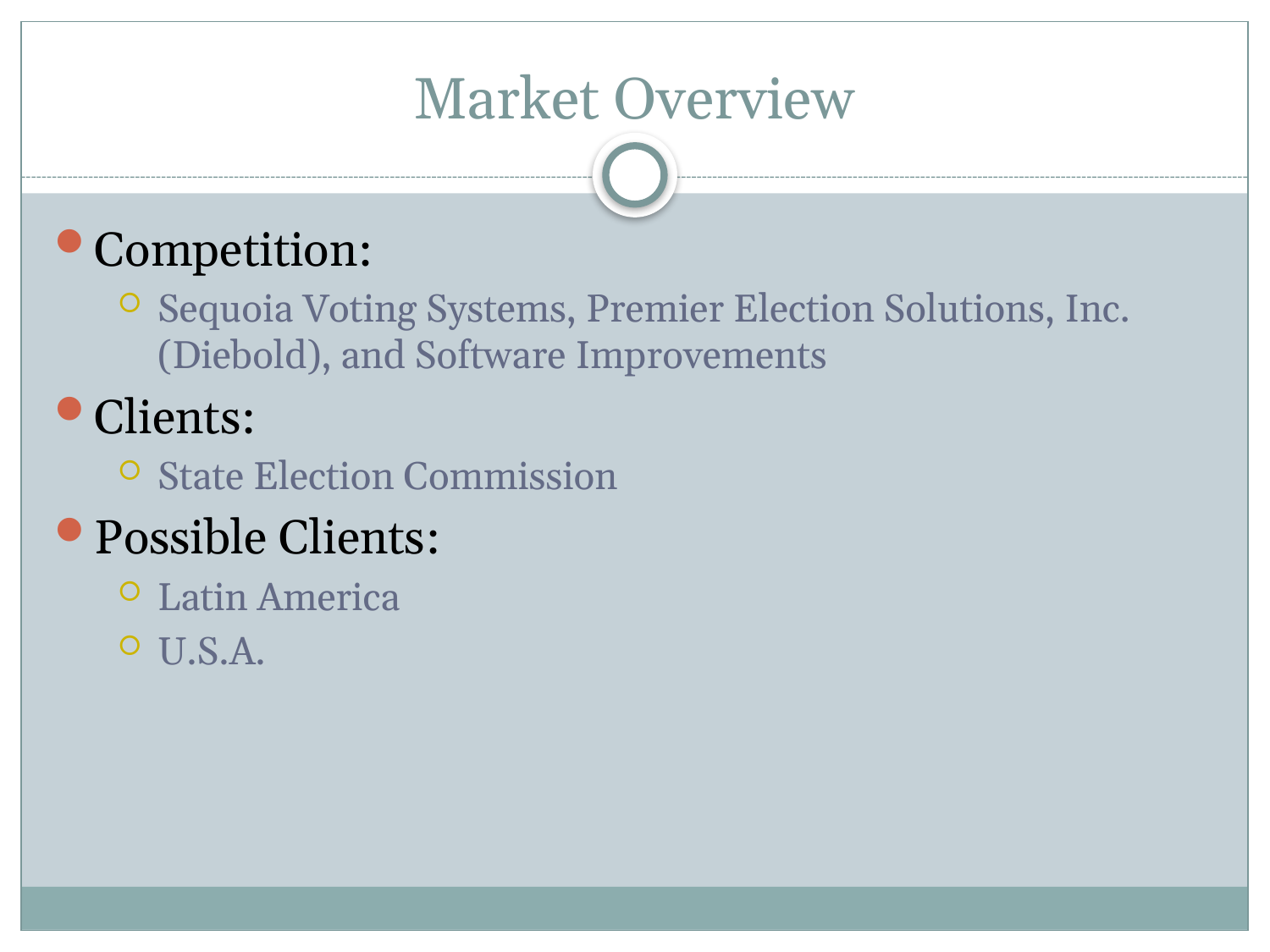

# Market Overview
Competition:
Sequoia Voting Systems, Premier Election Solutions, Inc.(Diebold), and Software Improvements
Clients:
State Election Commission
Possible Clients:
Latin America
U.S.A.